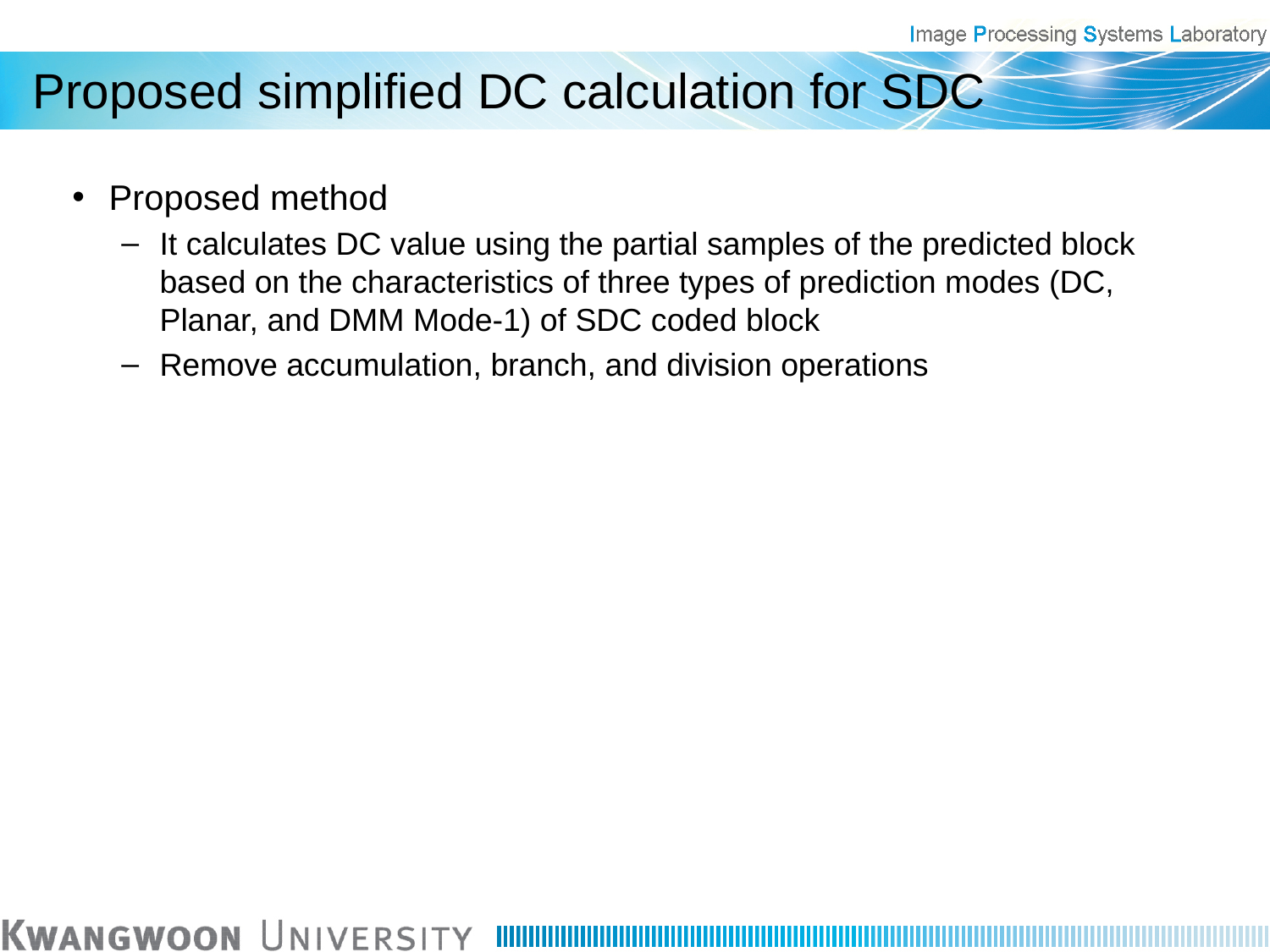

# Proposed simplified DC calculation for SDC
Proposed method
It calculates DC value using the partial samples of the predicted block based on the characteristics of three types of prediction modes (DC, Planar, and DMM Mode-1) of SDC coded block
Remove accumulation, branch, and division operations